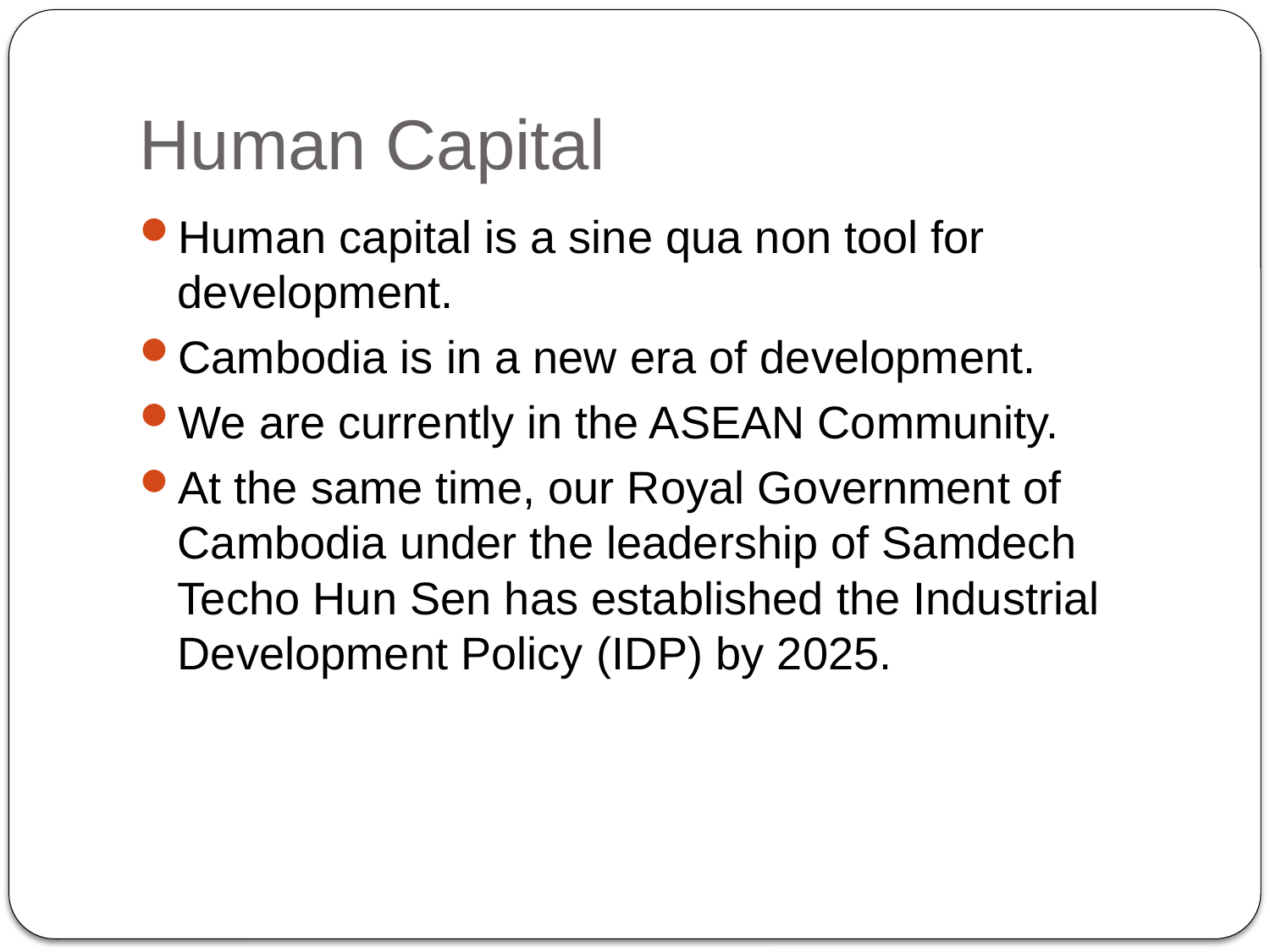

# Human Capital
Human capital is a sine qua non tool for development.
Cambodia is in a new era of development.
We are currently in the ASEAN Community.
At the same time, our Royal Government of Cambodia under the leadership of Samdech Techo Hun Sen has established the Industrial Development Policy (IDP) by 2025.